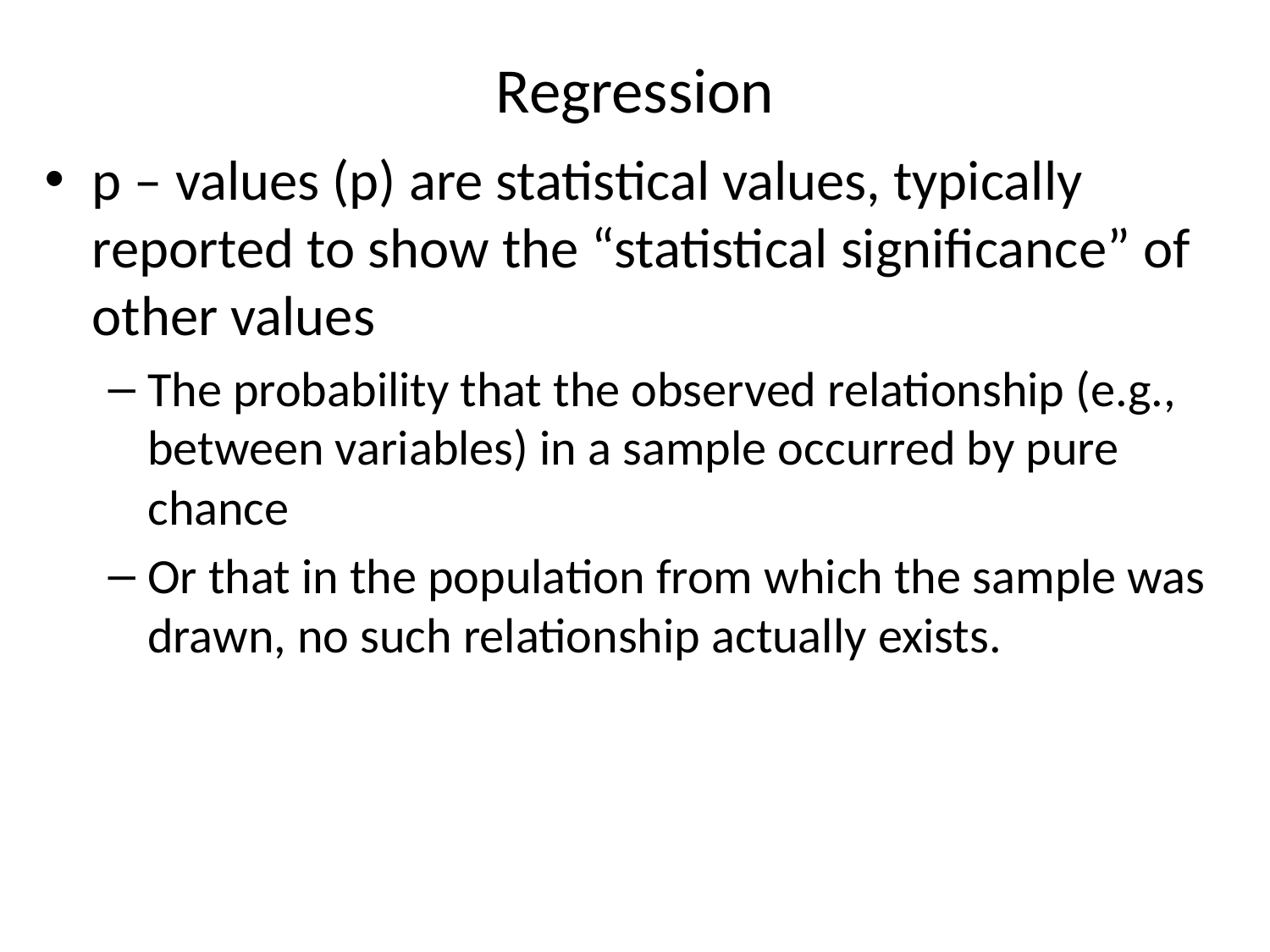

# Regression
p – values (p) are statistical values, typically reported to show the “statistical significance” of other values
The probability that the observed relationship (e.g., between variables) in a sample occurred by pure chance
Or that in the population from which the sample was drawn, no such relationship actually exists.